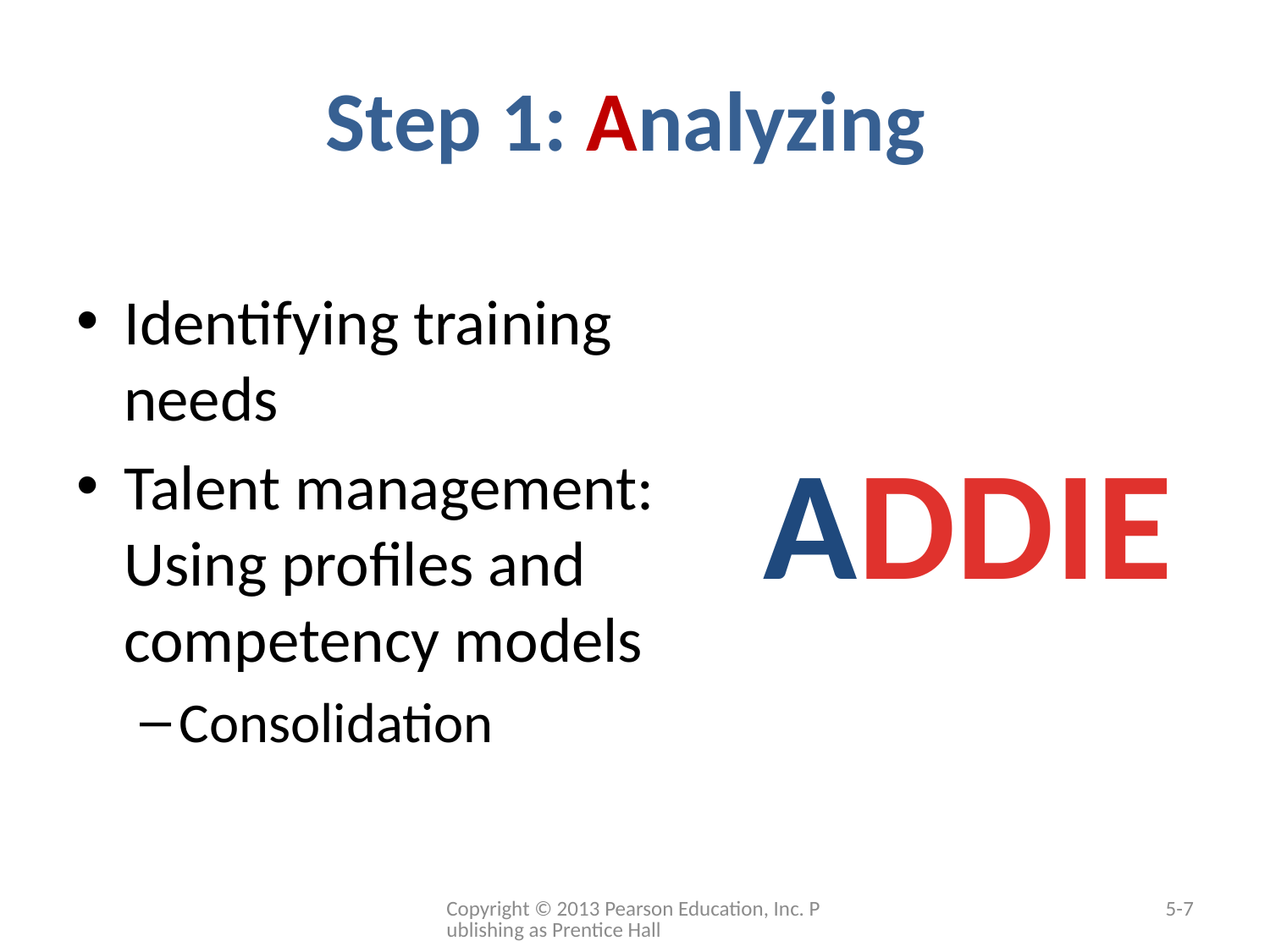

# Step 1: Analyzing
Identifying training needs
Talent management: Using profiles and competency models
Consolidation
ADDIE
Copyright © 2013 Pearson Education, Inc. Publishing as Prentice Hall
5-7